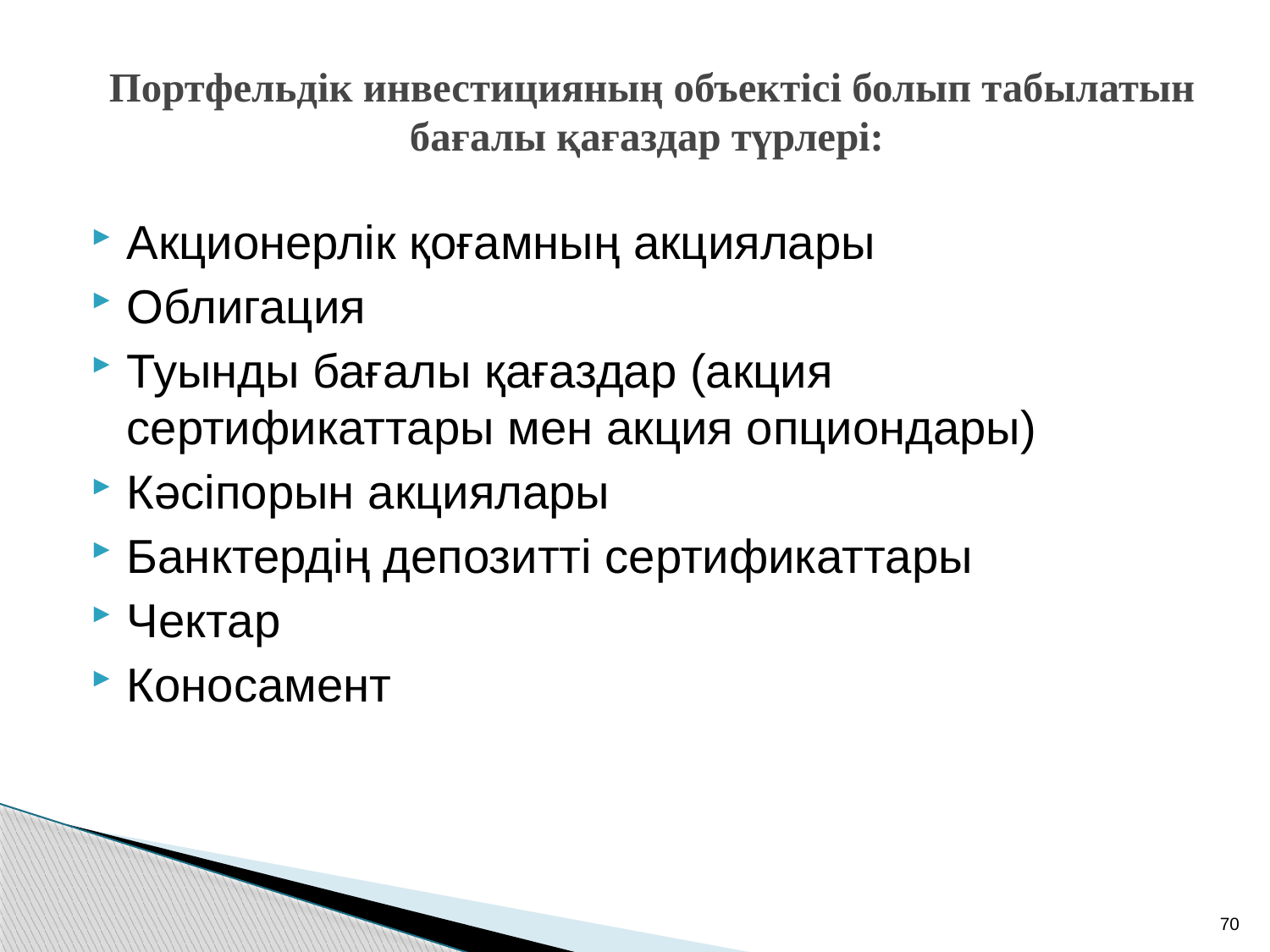

# Портфельдік инвестицияның объектісі болып табылатын бағалы қағаздар түрлері:
Акционерлік қоғамның акциялары
Облигация
Туынды бағалы қағаздар (акция сертификаттары мен акция опциондары)
Кәсіпорын акциялары
Банктердің депозитті сертификаттары
Чектар
Коносамент
70